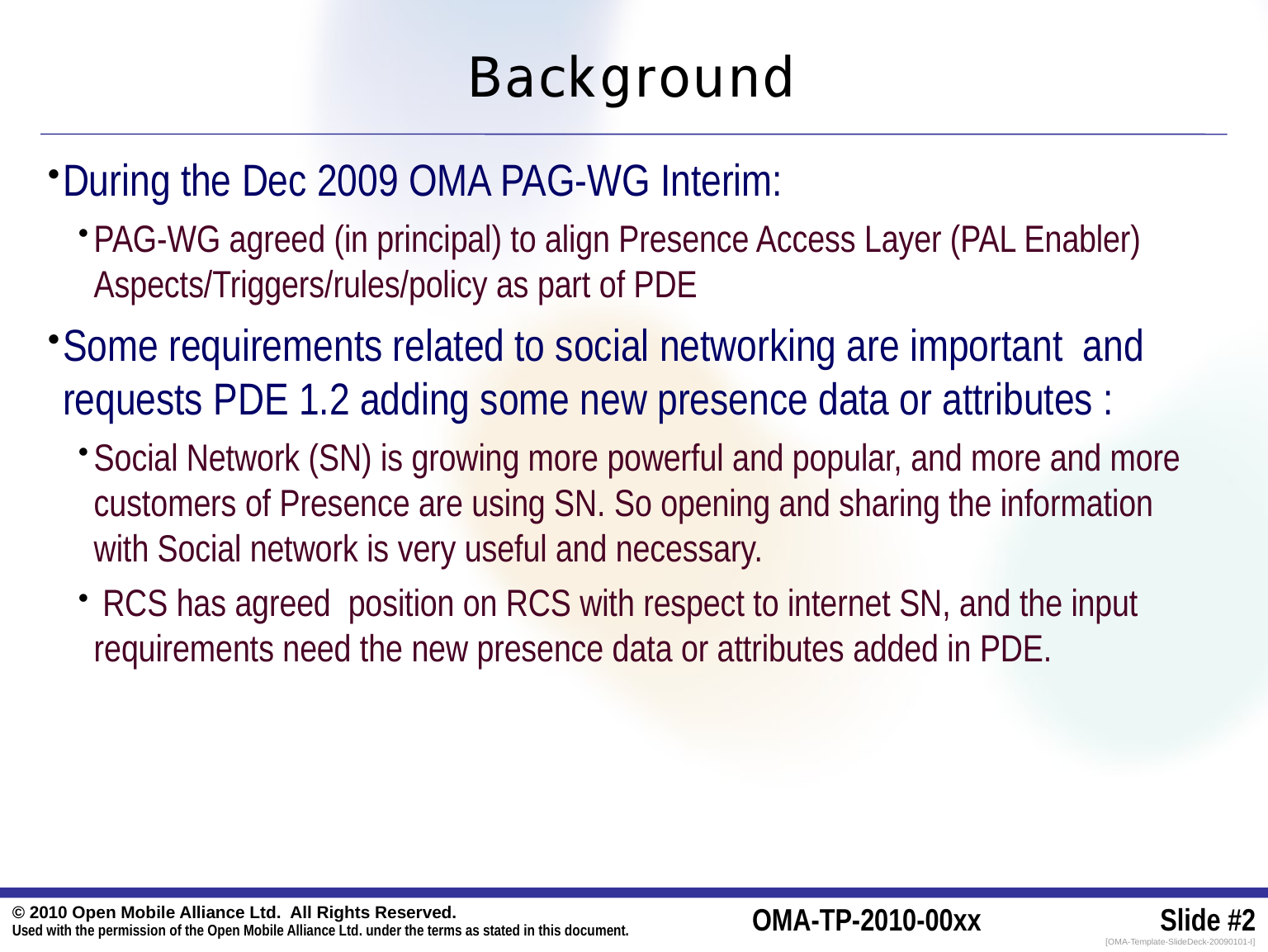

# Background
During the Dec 2009 OMA PAG-WG Interim:
PAG-WG agreed (in principal) to align Presence Access Layer (PAL Enabler) Aspects/Triggers/rules/policy as part of PDE
Some requirements related to social networking are important  and requests PDE 1.2 adding some new presence data or attributes :
Social Network (SN) is growing more powerful and popular, and more and more customers of Presence are using SN. So opening and sharing the information with Social network is very useful and necessary.
 RCS has agreed  position on RCS with respect to internet SN, and the input requirements need the new presence data or attributes added in PDE.